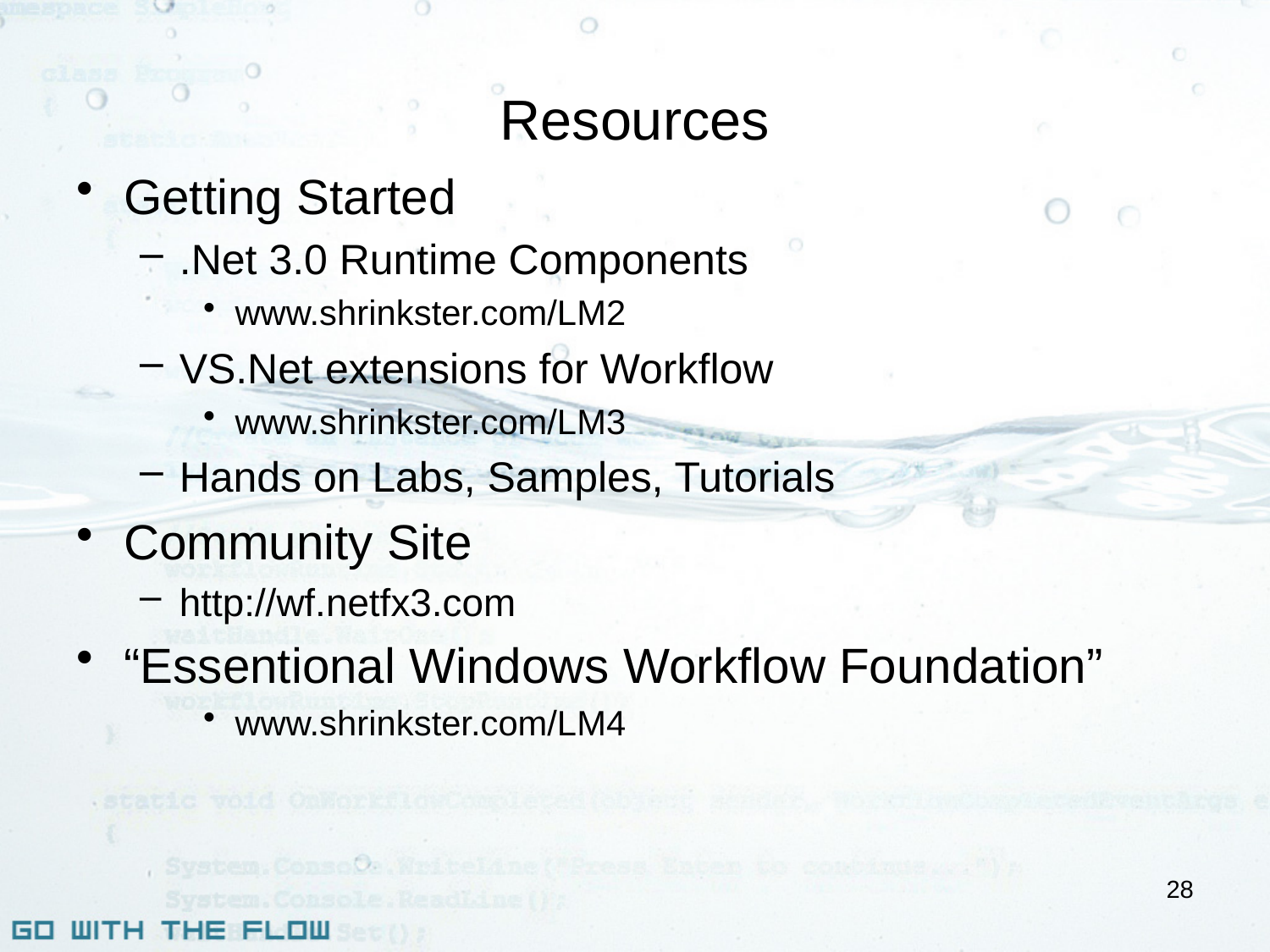

# Resources
Getting Started
.Net 3.0 Runtime Components
www.shrinkster.com/LM2
VS.Net extensions for Workflow
www.shrinkster.com/LM3
Hands on Labs, Samples, Tutorials
Community Site
http://wf.netfx3.com
“Essentional Windows Workflow Foundation”
www.shrinkster.com/LM4
28